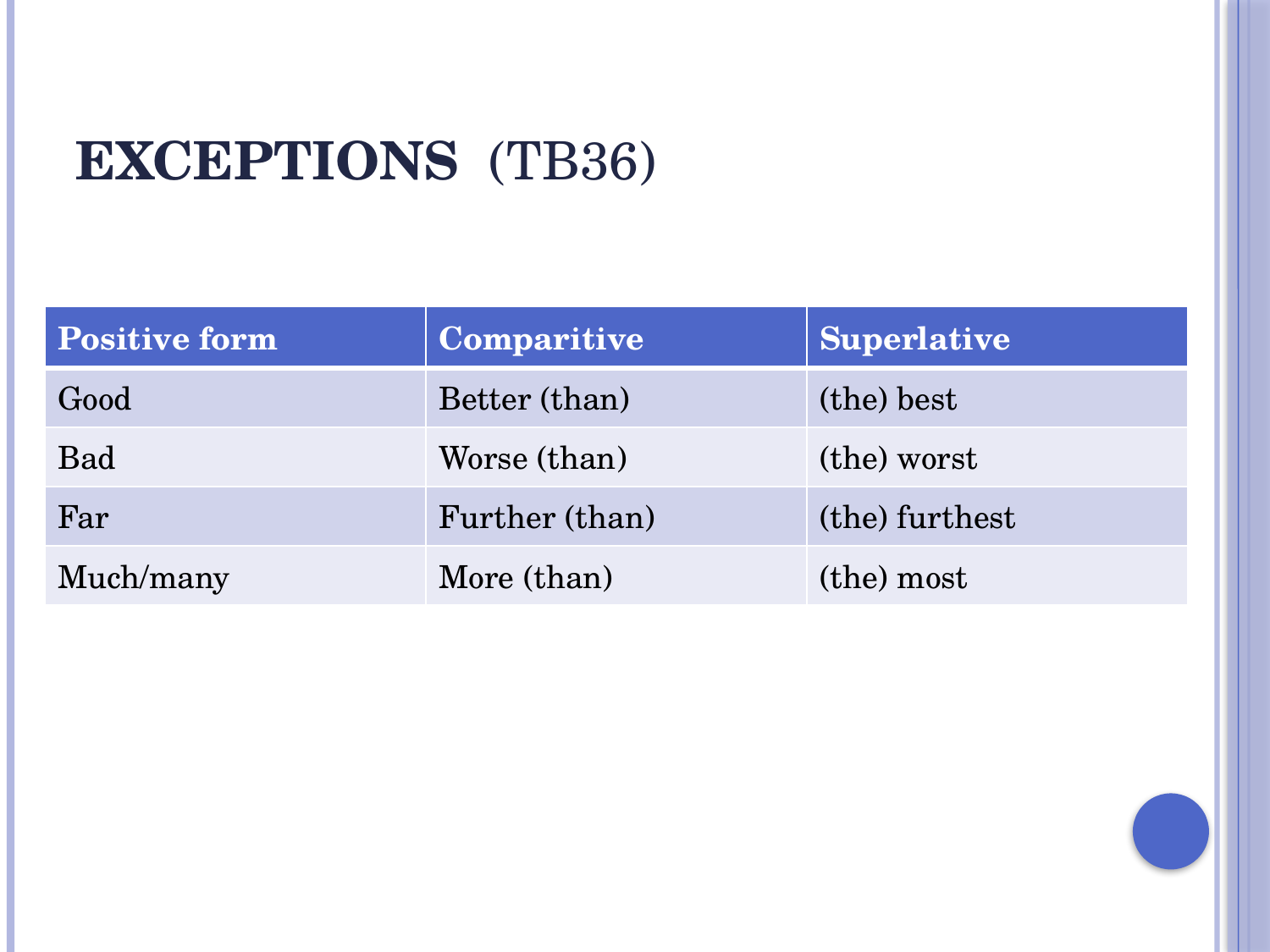

# Exceptions  (TB36)
| Positive form | Comparitive | Superlative |
| --- | --- | --- |
| Good | Better (than) | (the) best |
| Bad | Worse (than) | (the) worst |
| Far | Further (than) | (the) furthest |
| Much/many | More (than) | (the) most |